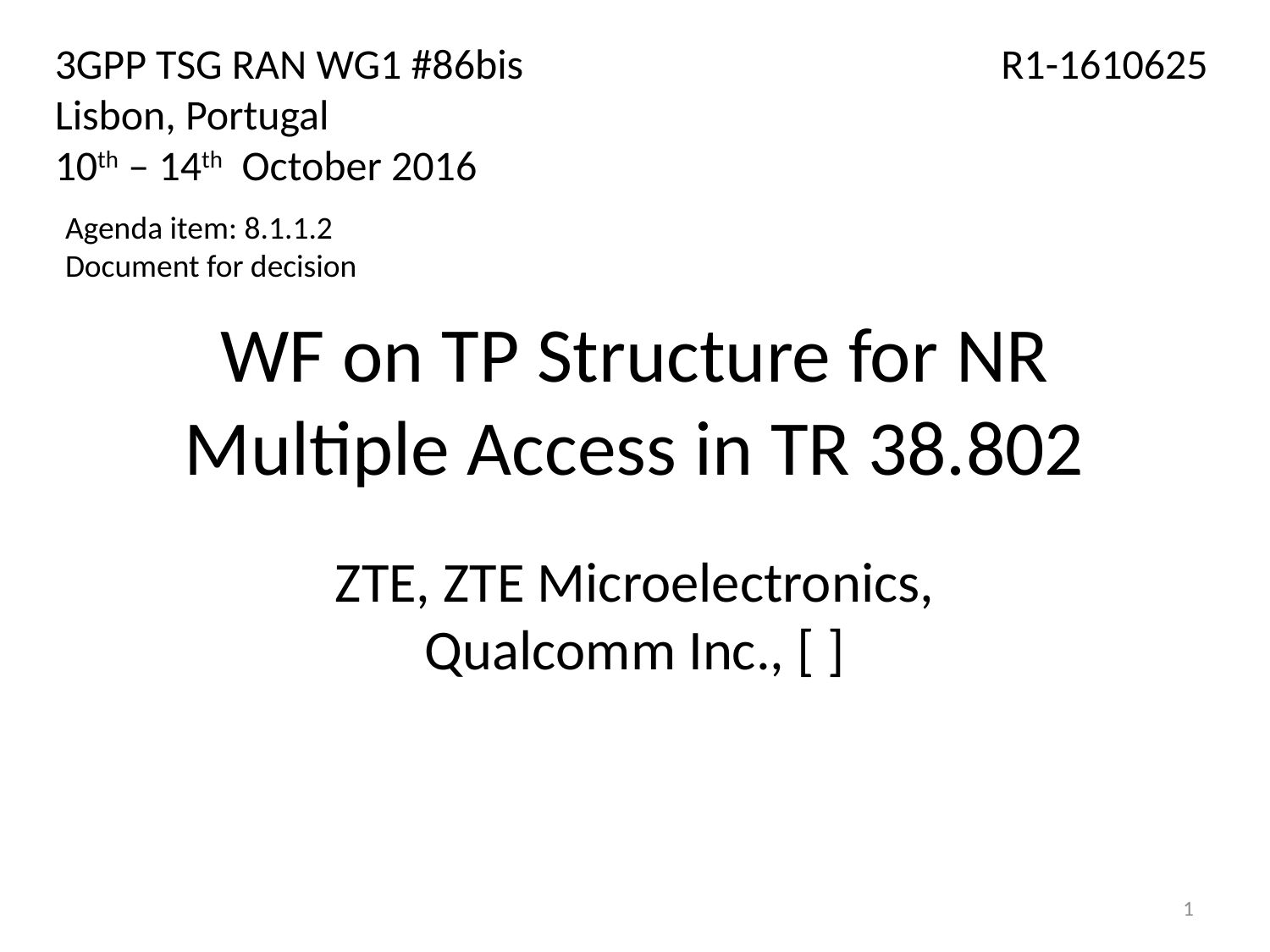

3GPP TSG RAN WG1 #86bis				      R1-1610625
Lisbon, Portugal
10th – 14th  October 2016
Agenda item: 8.1.1.2
Document for decision
# WF on TP Structure for NR Multiple Access in TR 38.802
ZTE, ZTE Microelectronics, Qualcomm Inc., [ ]
1